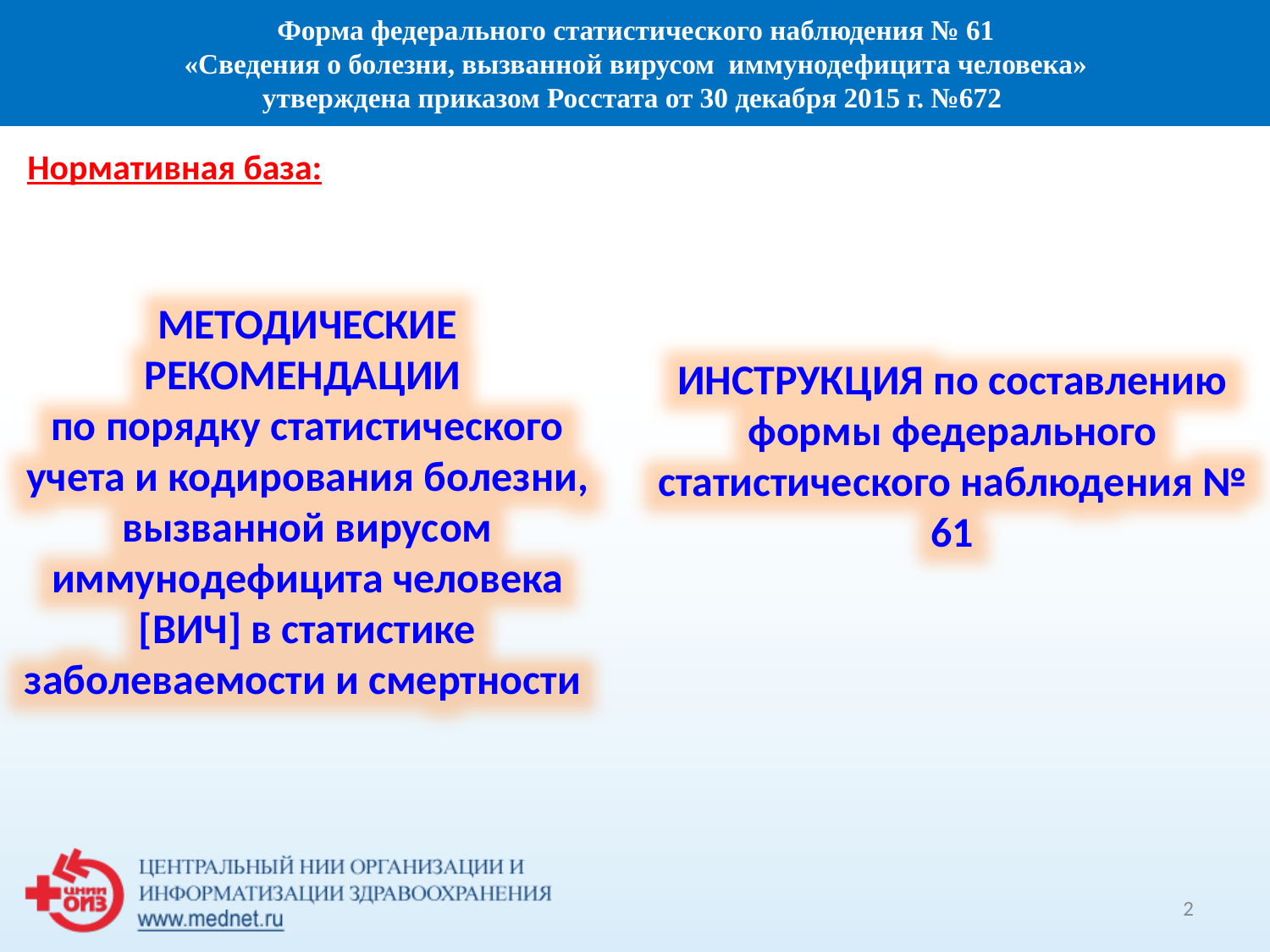

Форма федерального статистического наблюдения № 61
 «Сведения о болезни, вызванной вирусом  иммунодефицита человека»
утверждена приказом Росстата от 30 декабря 2015 г. №672
Нормативная база:
МЕТОДИЧЕСКИЕ РЕКОМЕНДАЦИИ
по порядку статистического учета и кодирования болезни, вызванной вирусом иммунодефицита человека [ВИЧ] в статистике заболеваемости и смертности
ИНСТРУКЦИЯ по составлению формы федерального статистического наблюдения № 61
2